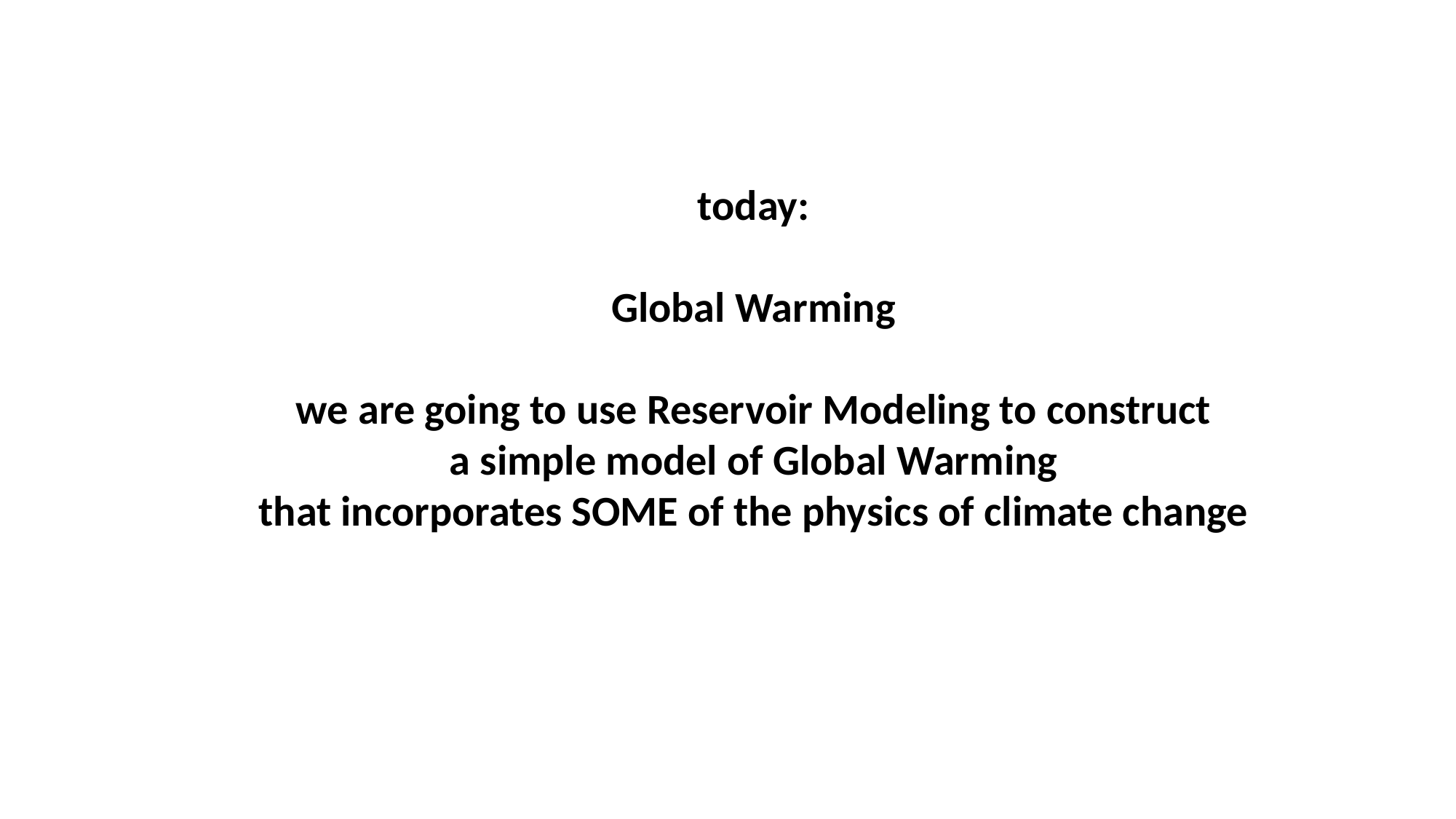

today:

Global Warming

we are going to use Reservoir Modeling to construct
a simple model of Global Warming
that incorporates SOME of the physics of climate change